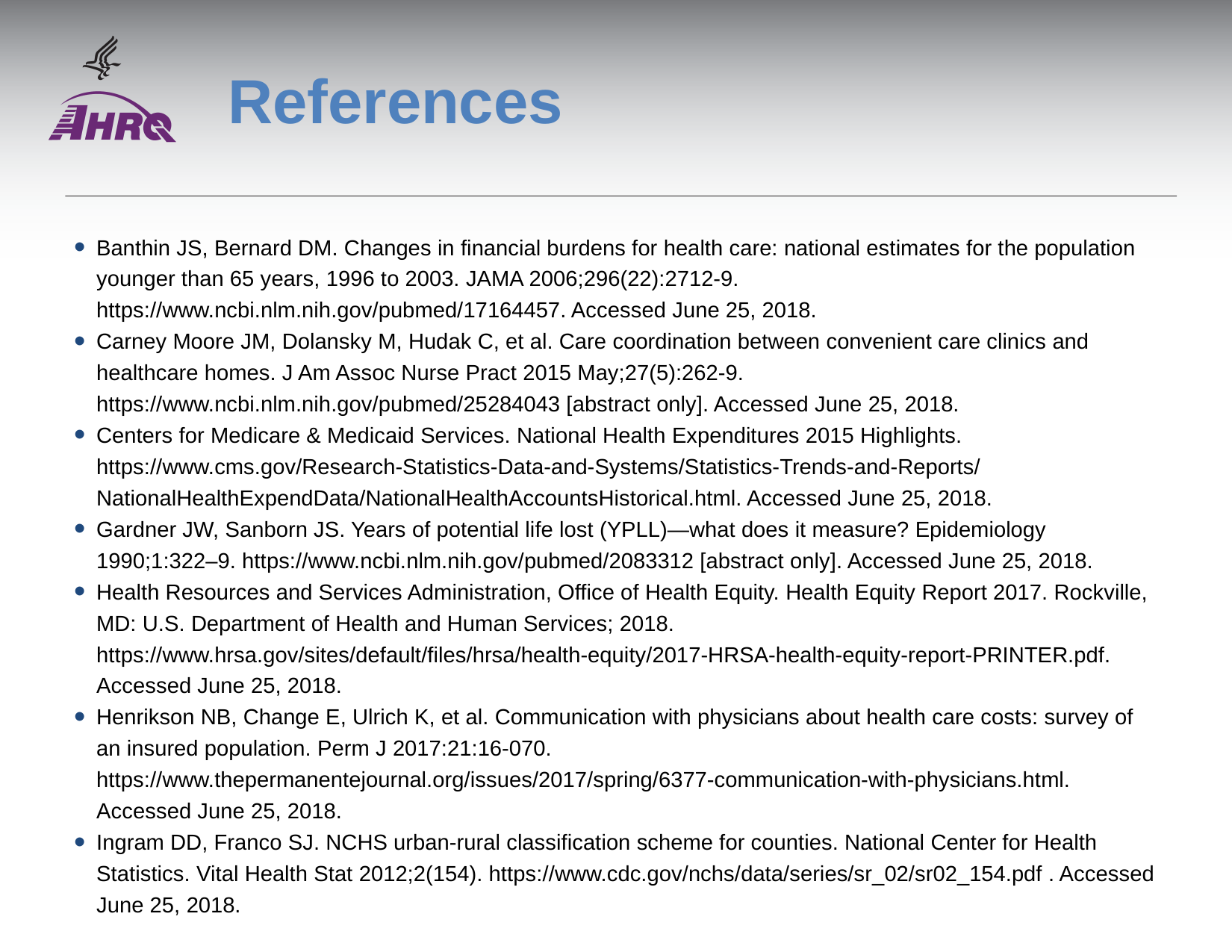

# References
Banthin JS, Bernard DM. Changes in financial burdens for health care: national estimates for the population younger than 65 years, 1996 to 2003. JAMA 2006;296(22):2712-9. https://www.ncbi.nlm.nih.gov/pubmed/17164457. Accessed June 25, 2018.
Carney Moore JM, Dolansky M, Hudak C, et al. Care coordination between convenient care clinics and healthcare homes. J Am Assoc Nurse Pract 2015 May;27(5):262-9. https://www.ncbi.nlm.nih.gov/pubmed/25284043 [abstract only]. Accessed June 25, 2018.
Centers for Medicare & Medicaid Services. National Health Expenditures 2015 Highlights. https://www.cms.gov/Research-Statistics-Data-and-Systems/Statistics-Trends-and-Reports/NationalHealthExpendData/NationalHealthAccountsHistorical.html. Accessed June 25, 2018.
Gardner JW, Sanborn JS. Years of potential life lost (YPLL)—what does it measure? Epidemiology 1990;1:322–9. https://www.ncbi.nlm.nih.gov/pubmed/2083312 [abstract only]. Accessed June 25, 2018.
Health Resources and Services Administration, Office of Health Equity. Health Equity Report 2017. Rockville, MD: U.S. Department of Health and Human Services; 2018. https://www.hrsa.gov/sites/default/files/hrsa/health-equity/2017-HRSA-health-equity-report-PRINTER.pdf. Accessed June 25, 2018.
Henrikson NB, Change E, Ulrich K, et al. Communication with physicians about health care costs: survey of an insured population. Perm J 2017:21:16-070. https://www.thepermanentejournal.org/issues/2017/spring/6377-communication-with-physicians.html. Accessed June 25, 2018.
Ingram DD, Franco SJ. NCHS urban-rural classification scheme for counties. National Center for Health Statistics. Vital Health Stat 2012;2(154). https://www.cdc.gov/nchs/data/series/sr_02/sr02_154.pdf . Accessed June 25, 2018.